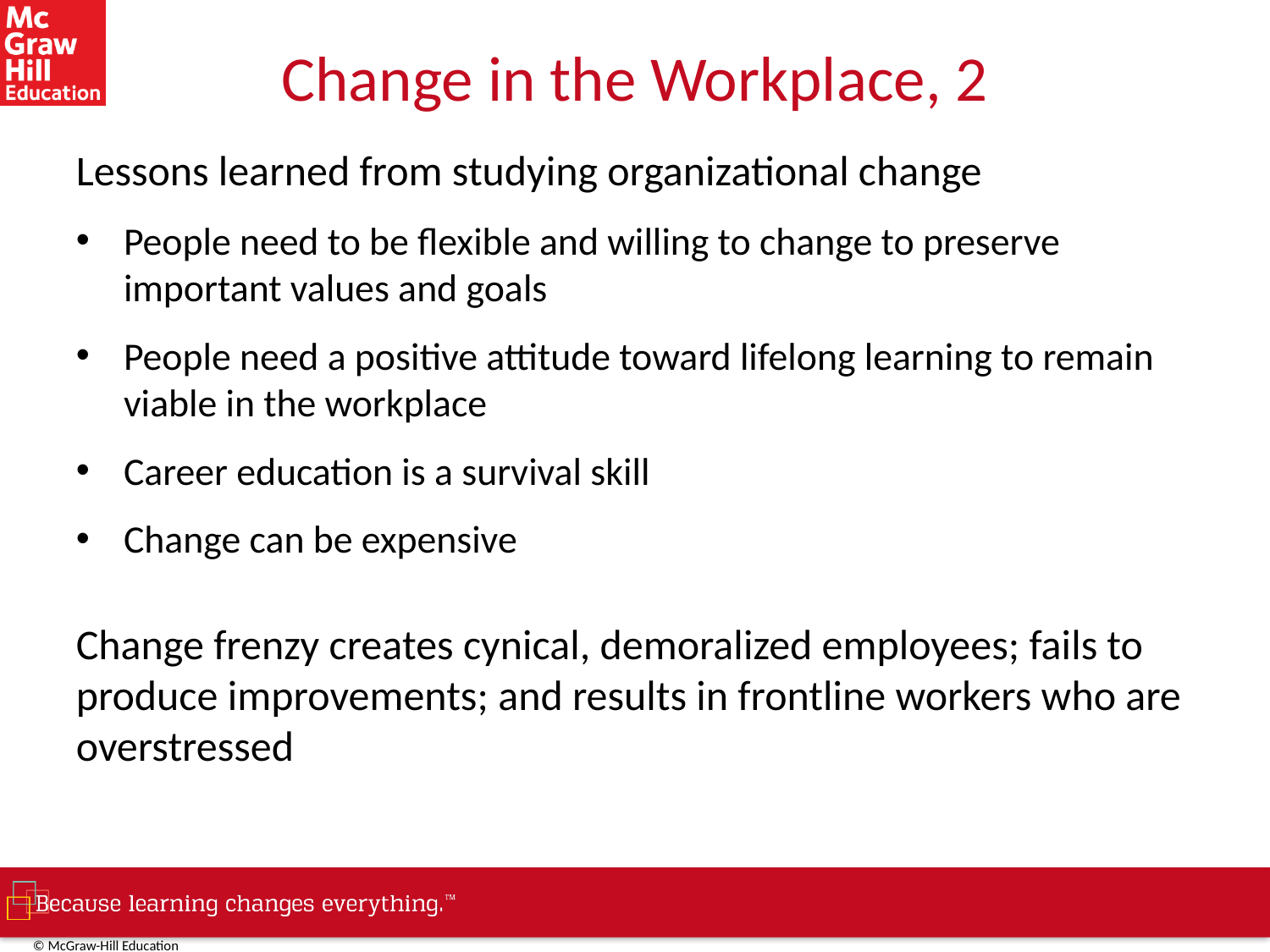

# Change in the Workplace, 2
Lessons learned from studying organizational change
People need to be flexible and willing to change to preserve important values and goals
People need a positive attitude toward lifelong learning to remain viable in the workplace
Career education is a survival skill
Change can be expensive

Change frenzy creates cynical, demoralized employees; fails to produce improvements; and results in frontline workers who are overstressed